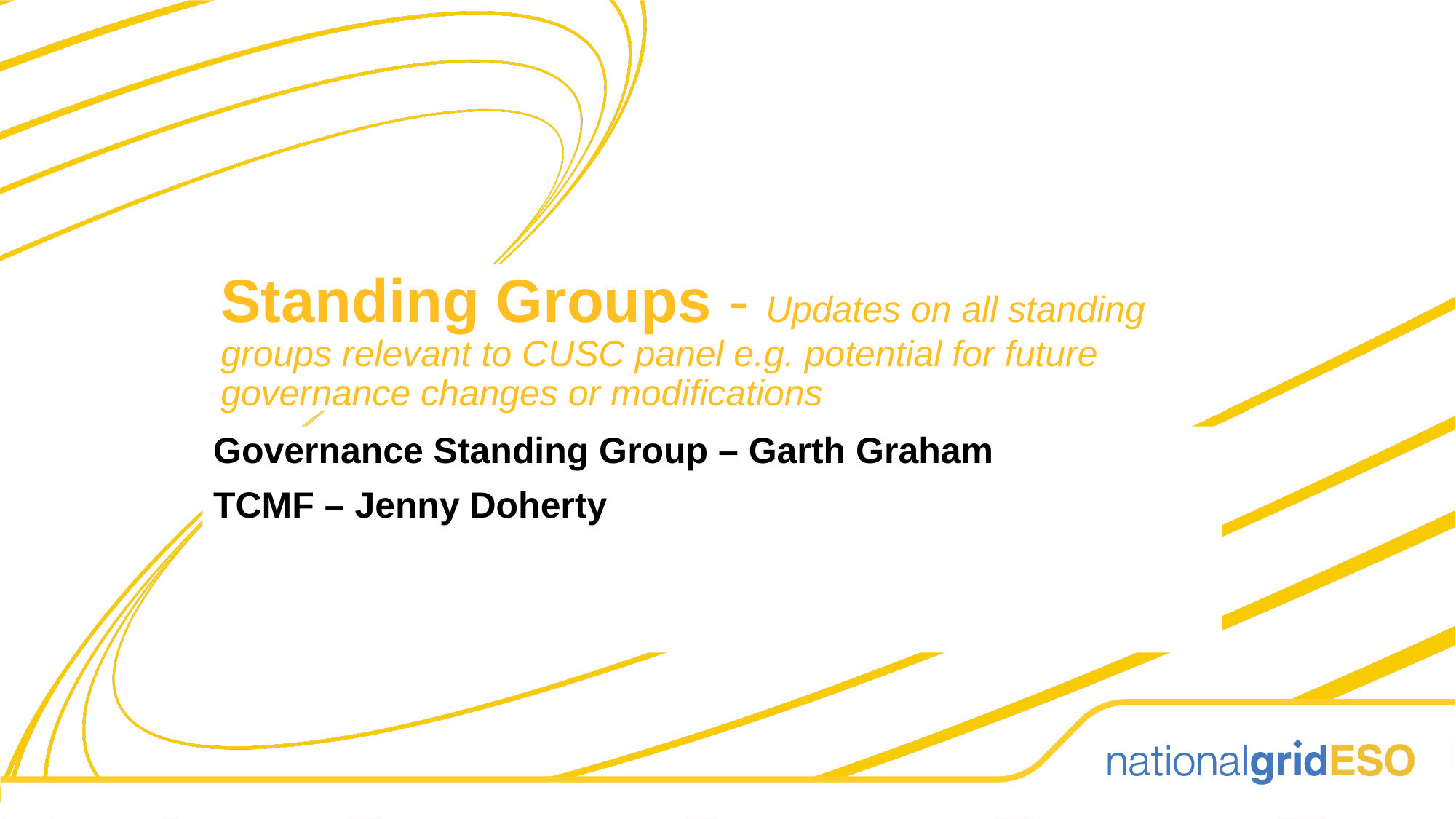

Standing Groups - Updates on all standing groups relevant to CUSC panel e.g. potential for future governance changes or modifications

Governance Standing Group – Garth Graham
TCMF – Jenny Doherty